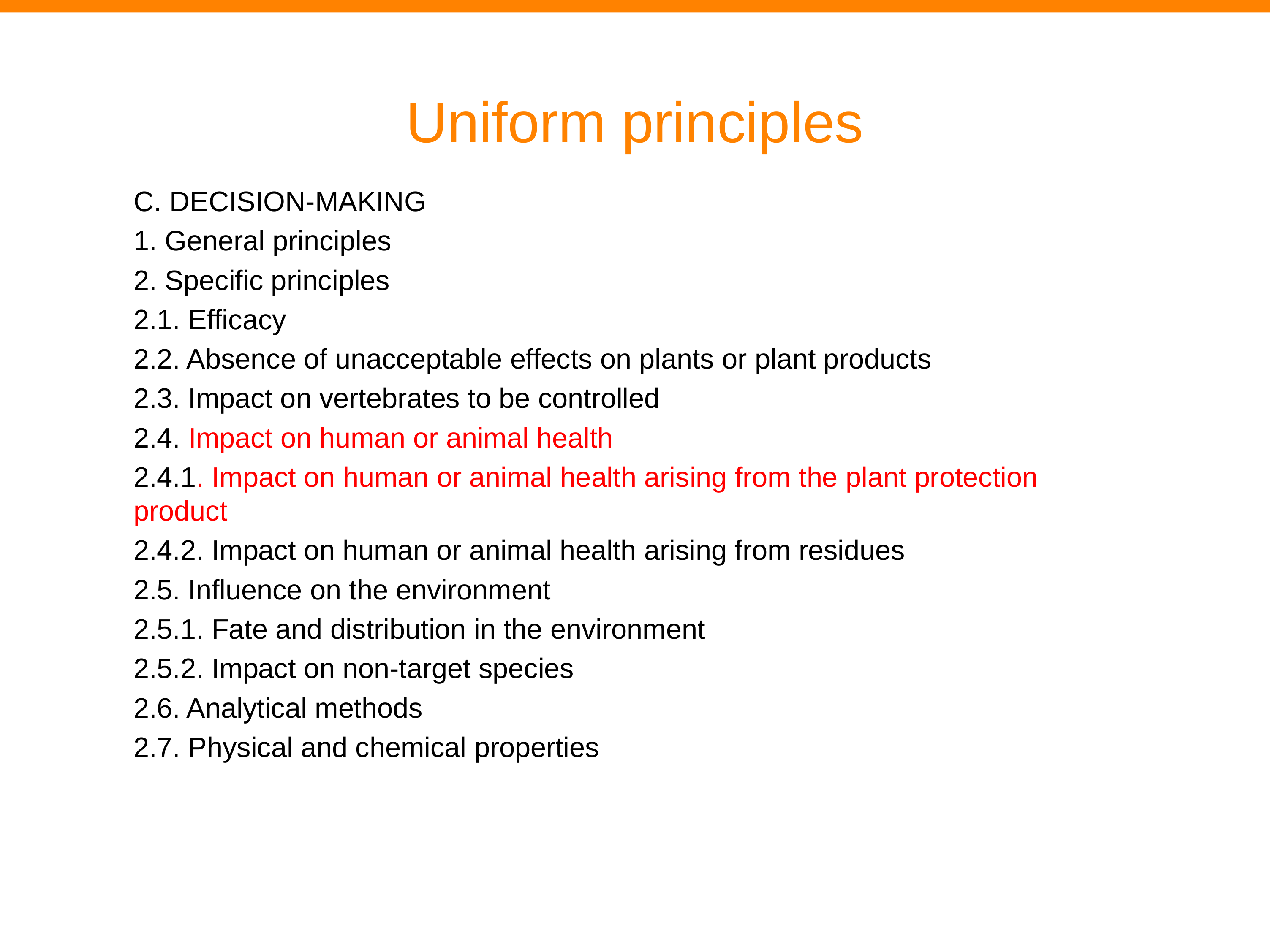

# Uniform principles
C. DECISION-MAKING
1. General principles
2. Specific principles
2.1. Efficacy
2.2. Absence of unacceptable effects on plants or plant products
2.3. Impact on vertebrates to be controlled
2.4. Impact on human or animal health
2.4.1. Impact on human or animal health arising from the plant protection product
2.4.2. Impact on human or animal health arising from residues
2.5. Influence on the environment
2.5.1. Fate and distribution in the environment
2.5.2. Impact on non-target species
2.6. Analytical methods
2.7. Physical and chemical properties